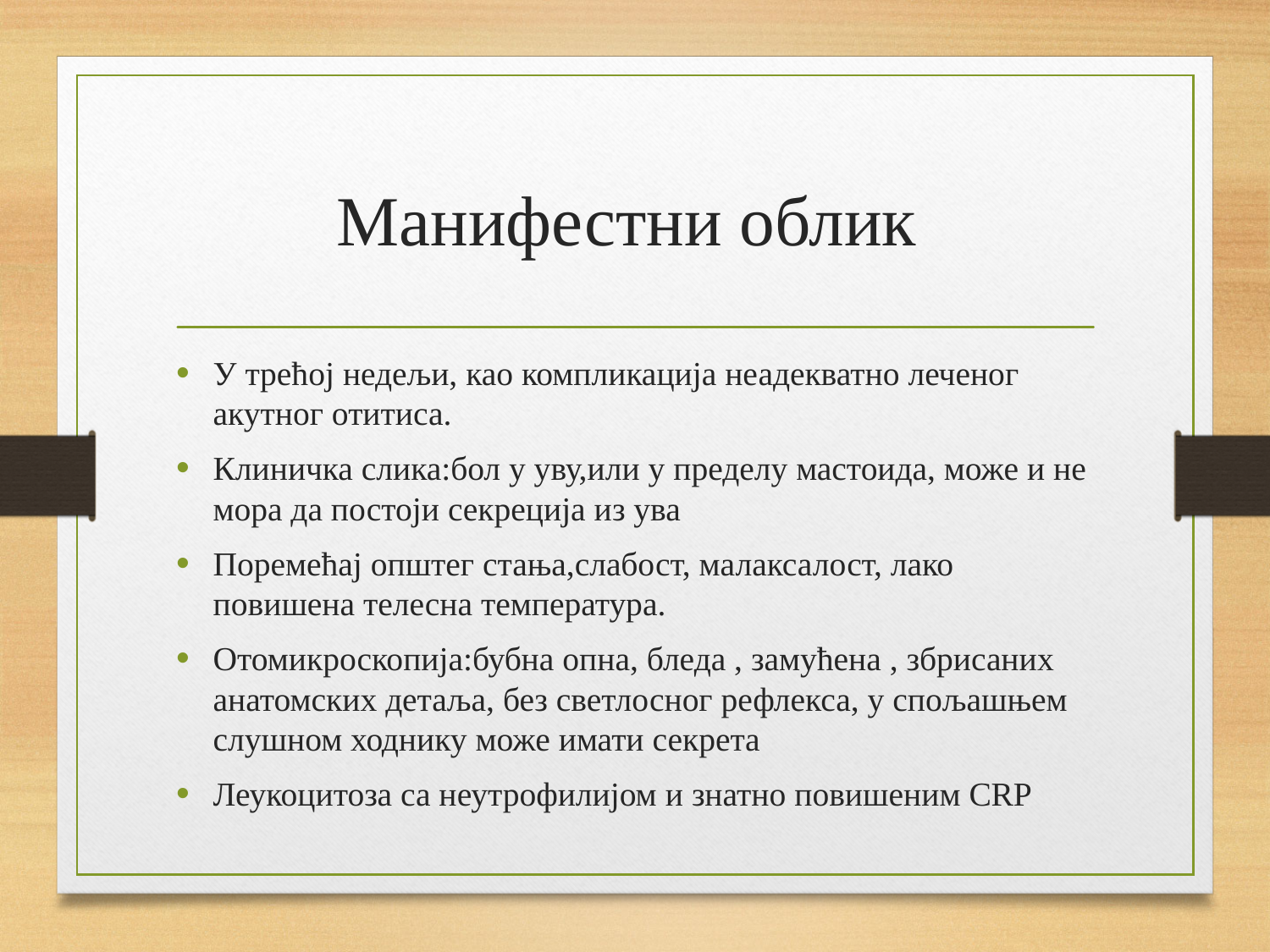

# Манифестни облик
У трећој недељи, као компликација неадекватно леченог акутног отитиса.
Клиничка слика:бол у уву,или у пределу мастоида, може и не мора да постоји секреција из ува
Поремећај општег стања,слабост, малаксалост, лако повишена телесна температура.
Отомикроскопија:бубна опна, бледа , замућена , збрисаних анатомских детаља, без светлосног рефлекса, у спољашњем слушном ходнику може имати секрета
Леукоцитоза са неутрофилијом и знатно повишеним CRP